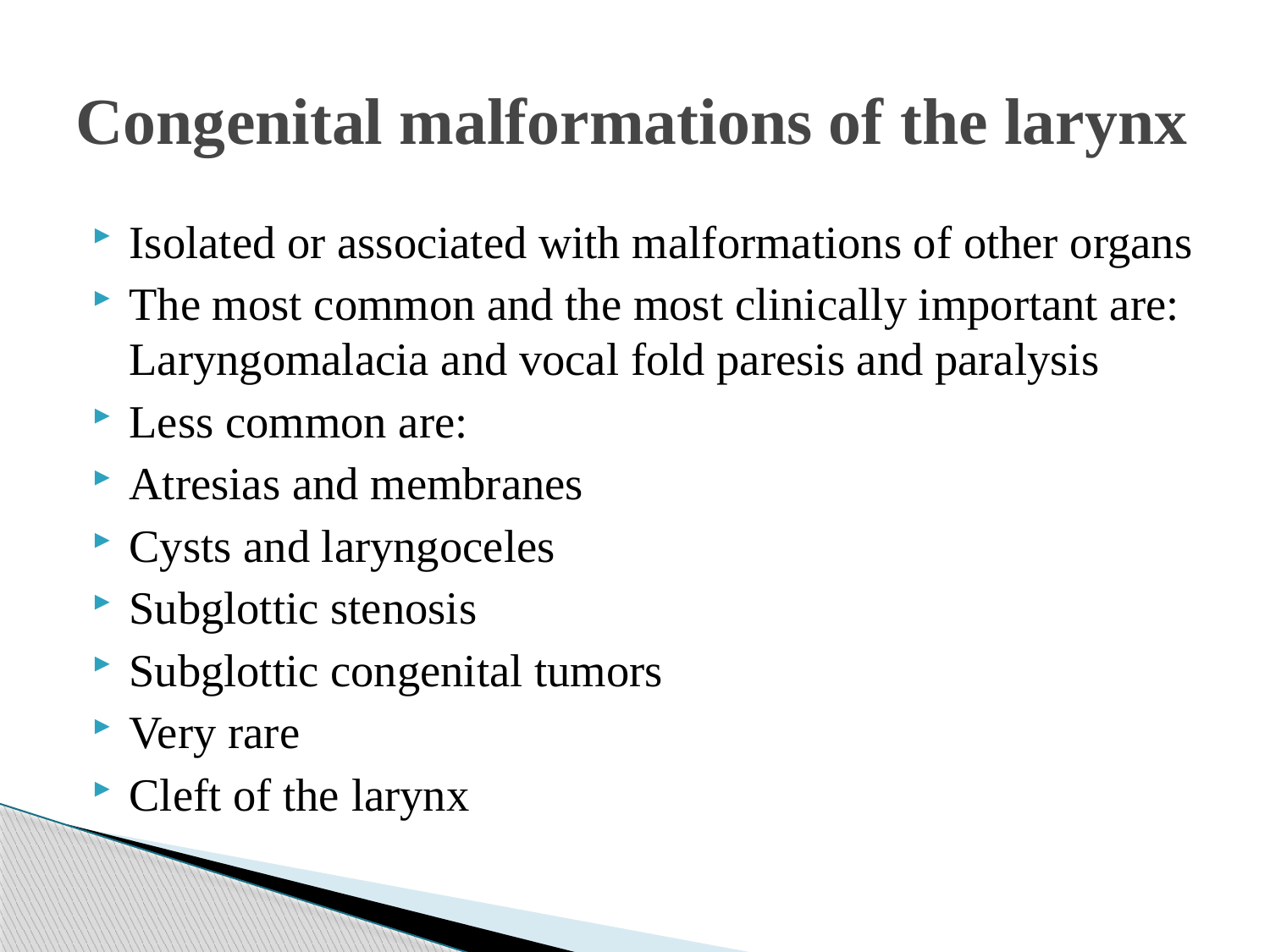

# Congenital malformations of the larynx
Isolated or associated with malformations of other organs
The most common and the most clinically important are: Laryngomalacia and vocal fold paresis and paralysis
Less common are:
Atresias and membranes
Cysts and laryngoceles
Subglottic stenosis
Subglottic congenital tumors
Very rare
Cleft of the larynx